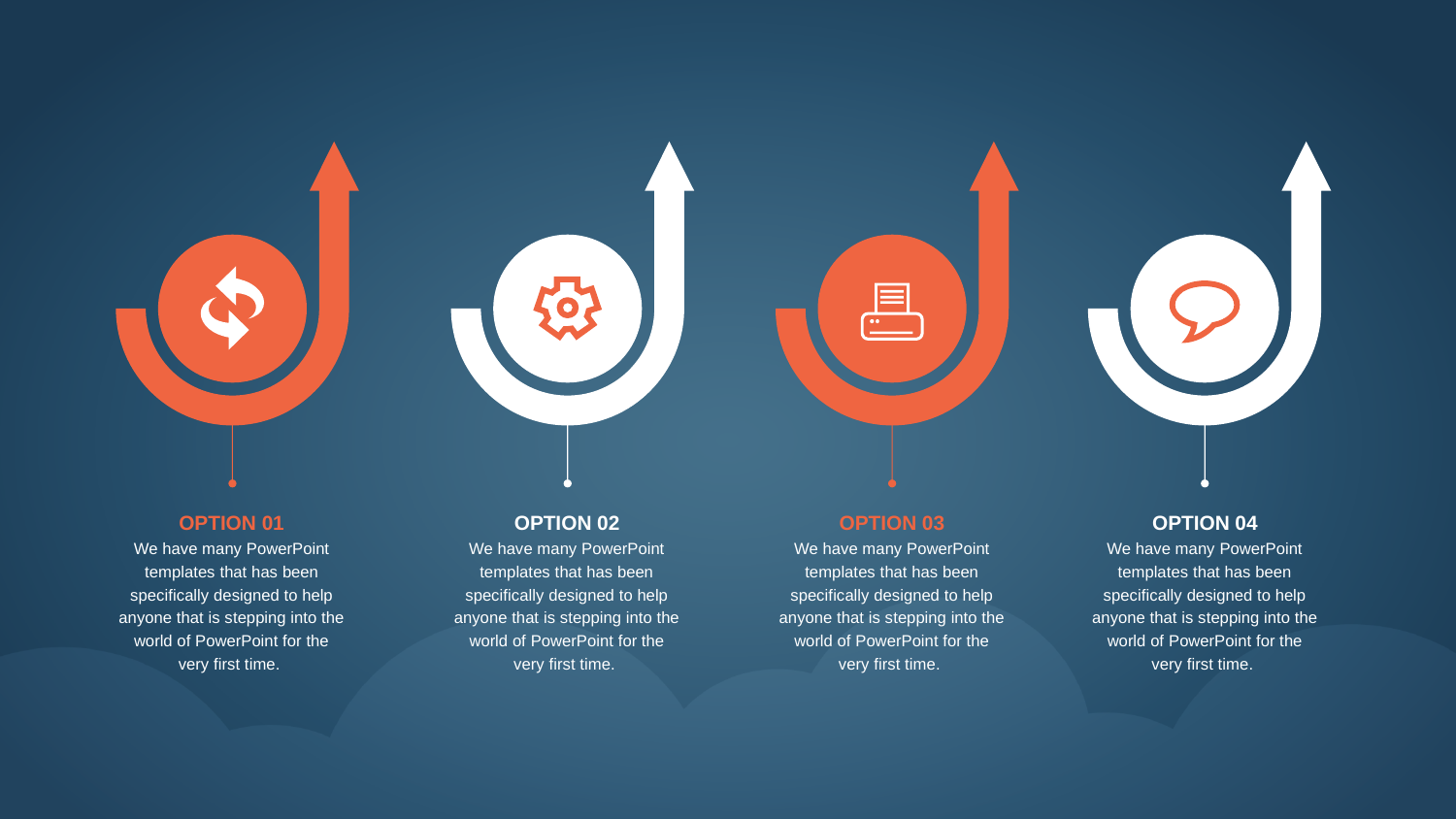

OPTION 01
We have many PowerPoint templates that has been specifically designed to help anyone that is stepping into the world of PowerPoint for the very first time.

OPTION 02
We have many PowerPoint templates that has been specifically designed to help anyone that is stepping into the world of PowerPoint for the very first time.

OPTION 03
We have many PowerPoint templates that has been specifically designed to help anyone that is stepping into the world of PowerPoint for the very first time.

OPTION 04
We have many PowerPoint templates that has been specifically designed to help anyone that is stepping into the world of PowerPoint for the very first time.